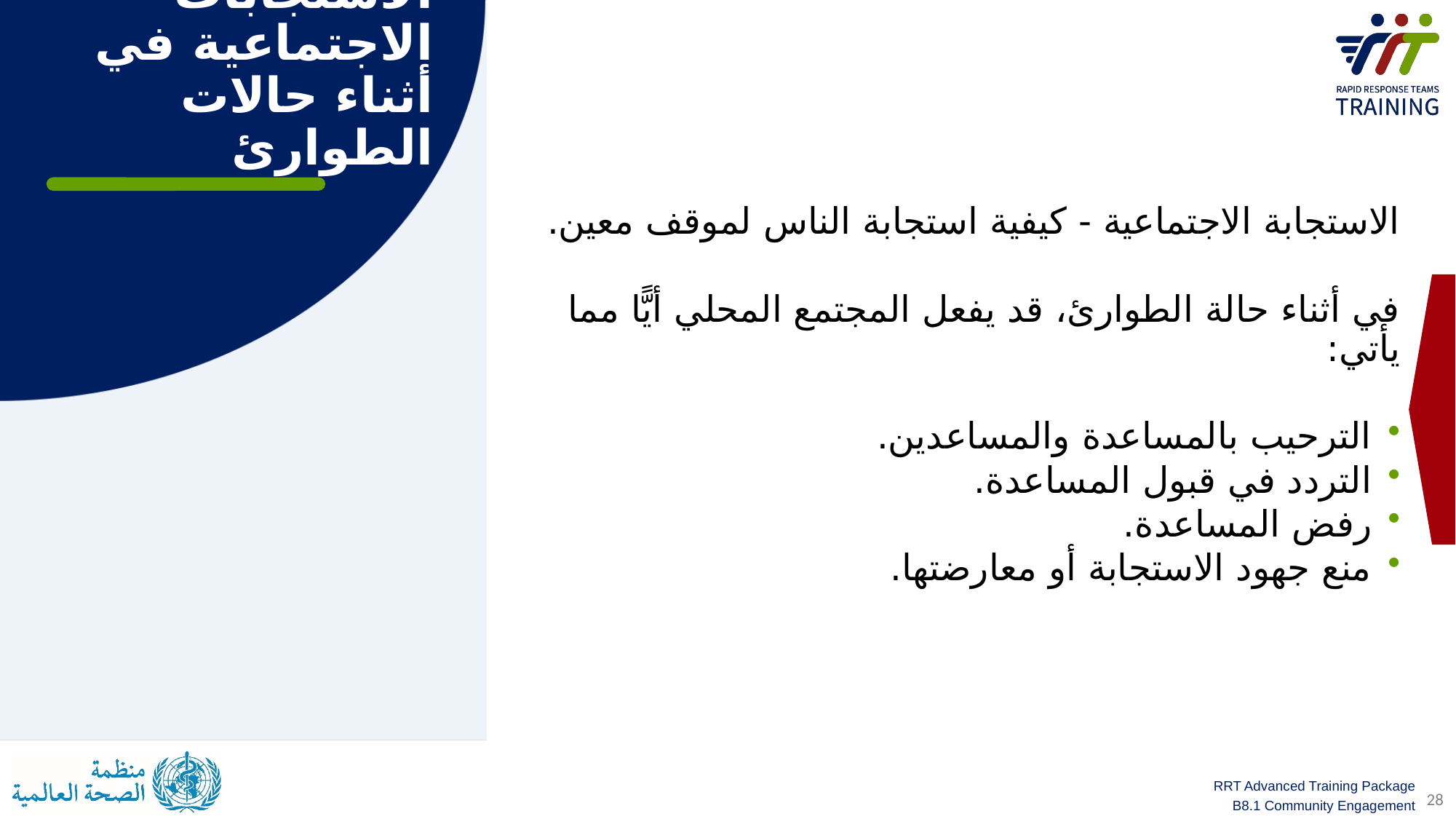

الاستجابات
الاجتماعية في أثناء حالات الطوارئ

الاستجابة الاجتماعية - كيفية استجابة الناس لموقف معين.

في أثناء حالة الطوارئ، قد يفعل المجتمع المحلي أيًّا مما يأتي:

الترحيب بالمساعدة والمساعدين.
التردد في قبول المساعدة.
رفض المساعدة.
منع جهود الاستجابة أو معارضتها.